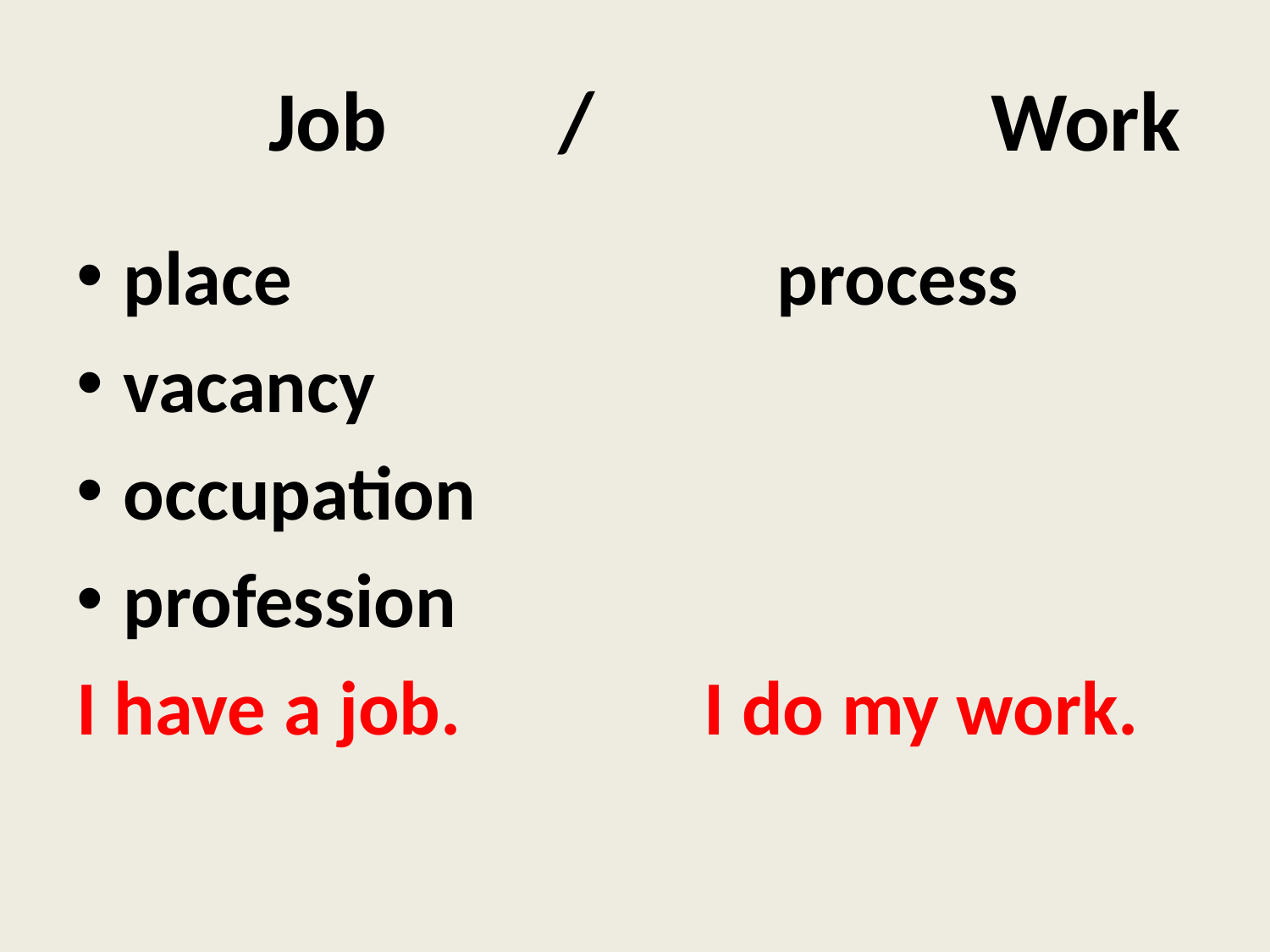

# Job         /                     Work
place                            process
vacancy
occupation
profession
I have a job.              I do my work.